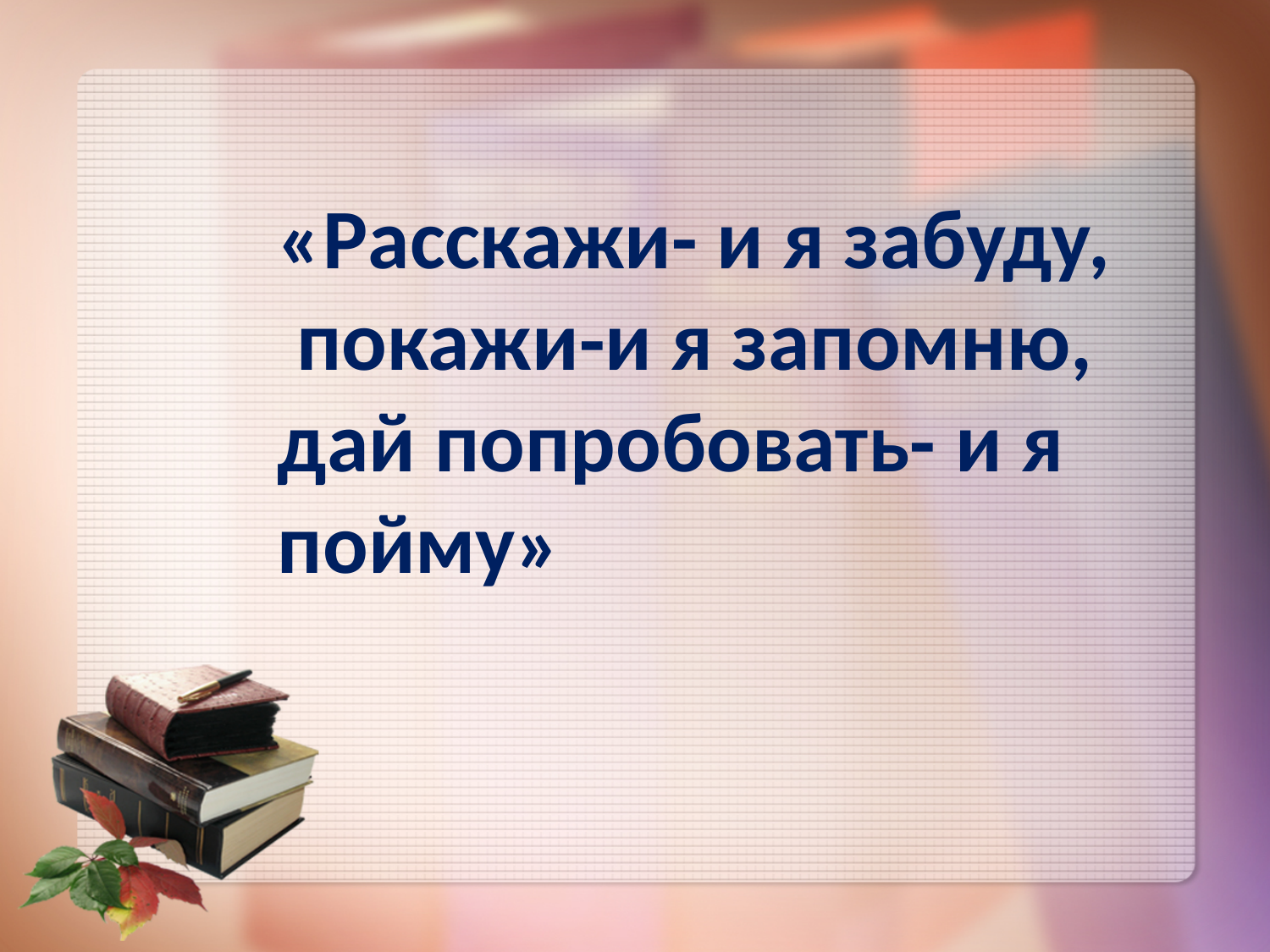

# «Расскажи- и я забуду, покажи-и я запомню, дай попробовать- и я пойму»